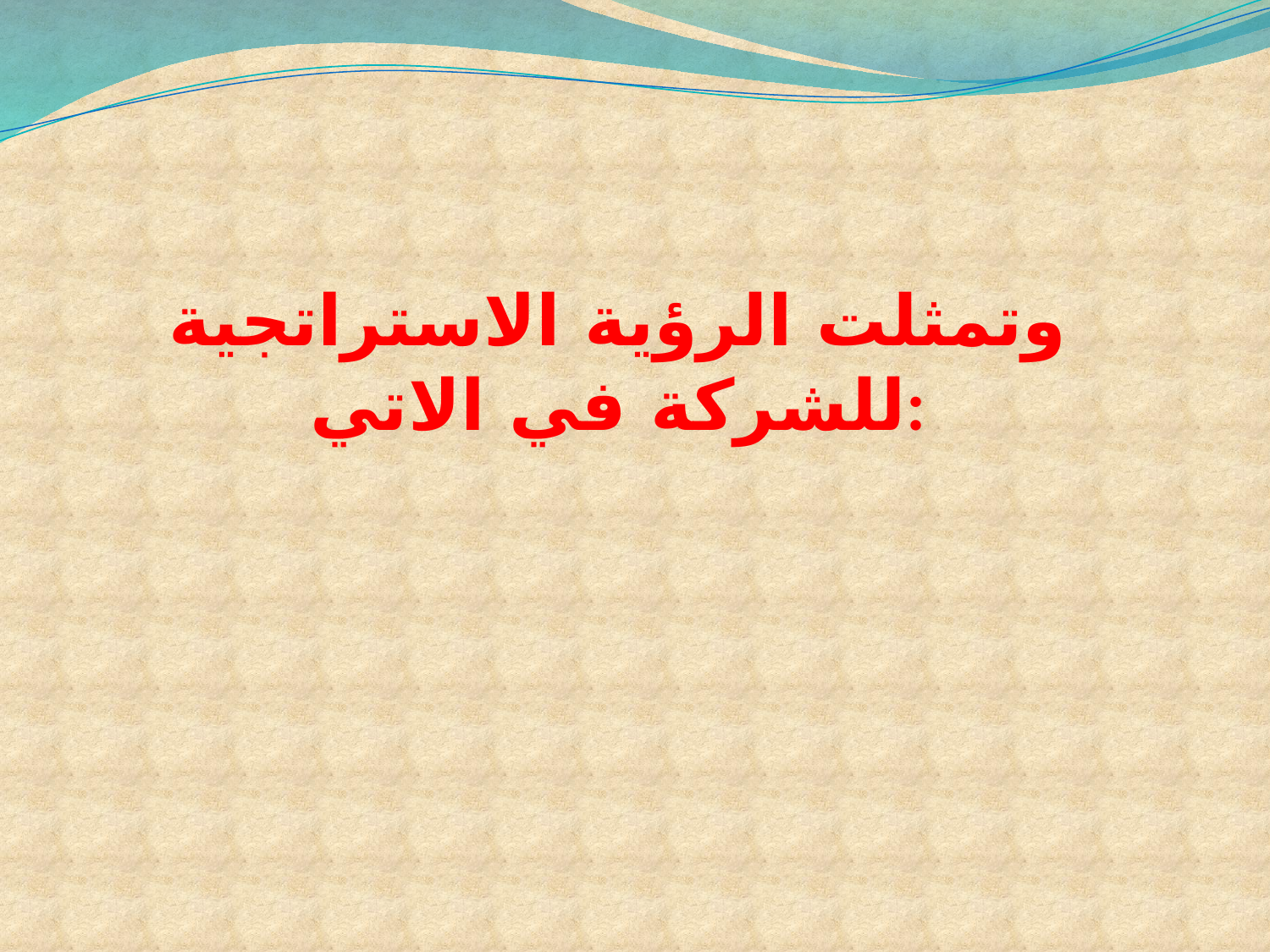

# وتمثلت الرؤية الاستراتجية للشركة في الاتي: